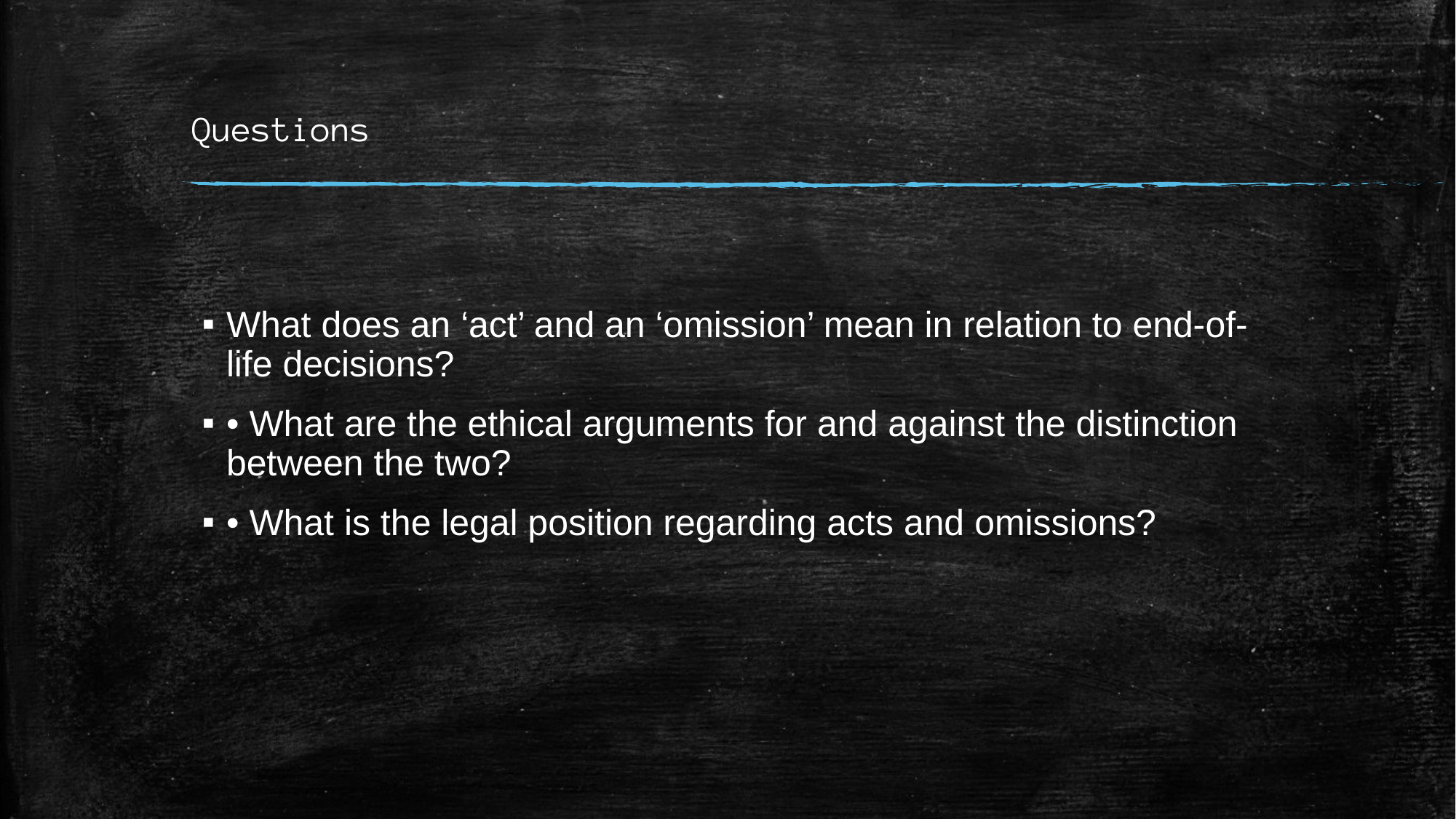

# Questions

What does an ‘act’ and an ‘omission’ mean in relation to end-of-life decisions?
• What are the ethical arguments for and against the distinction between the two?
• What is the legal position regarding acts and omissions?